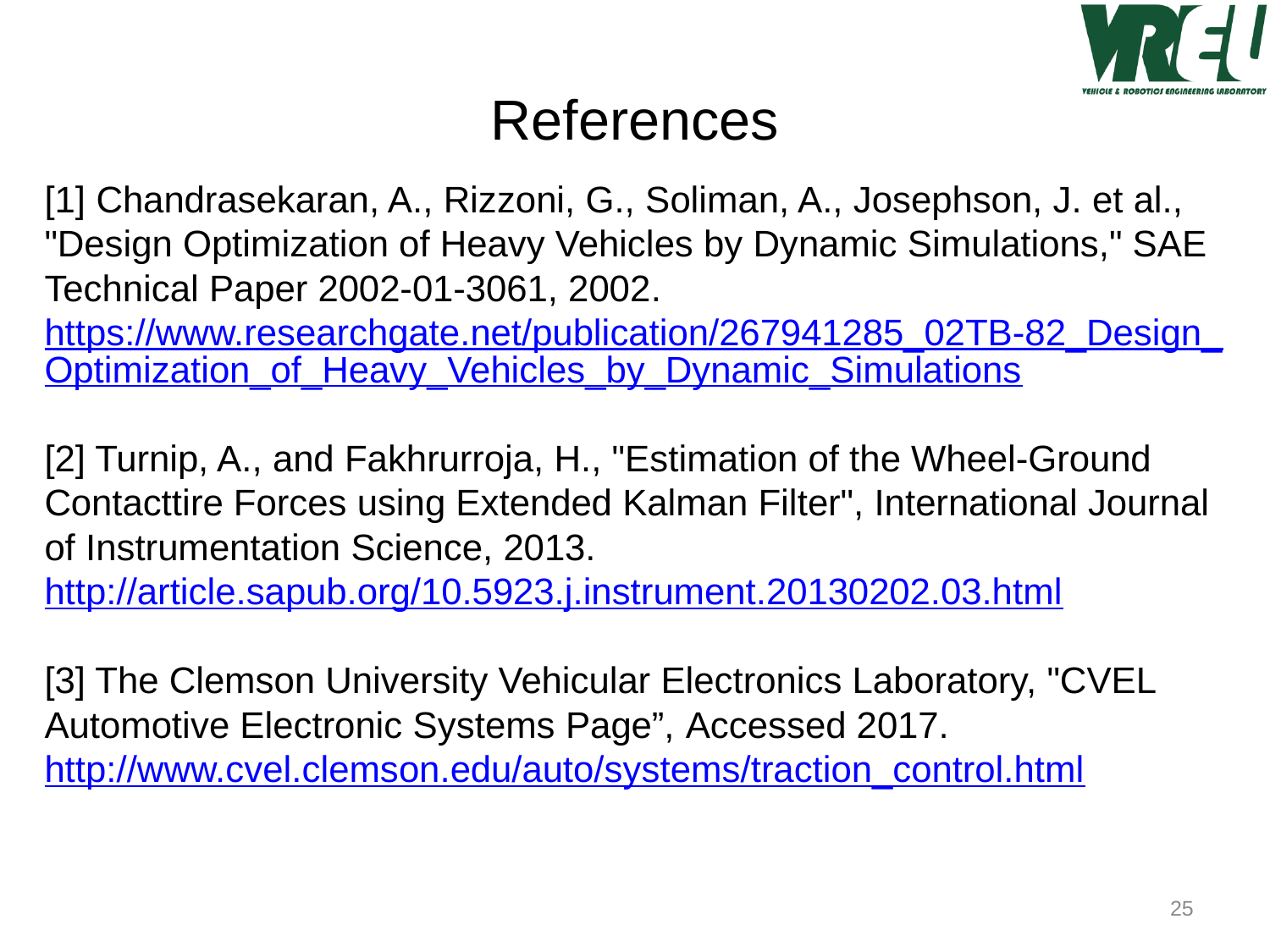

# References
[1] Chandrasekaran, A., Rizzoni, G., Soliman, A., Josephson, J. et al., "Design Optimization of Heavy Vehicles by Dynamic Simulations," SAE Technical Paper 2002-01-3061, 2002.
https://www.researchgate.net/publication/267941285_02TB-82_Design_Optimization_of_Heavy_Vehicles_by_Dynamic_Simulations

[2] Turnip, A., and Fakhrurroja, H., "Estimation of the Wheel-Ground Contacttire Forces using Extended Kalman Filter", International Journal of Instrumentation Science, 2013. http://article.sapub.org/10.5923.j.instrument.20130202.03.html

[3] The Clemson University Vehicular Electronics Laboratory, "CVEL Automotive Electronic Systems Page”, Accessed 2017.
http://www.cvel.clemson.edu/auto/systems/traction_control.html

25